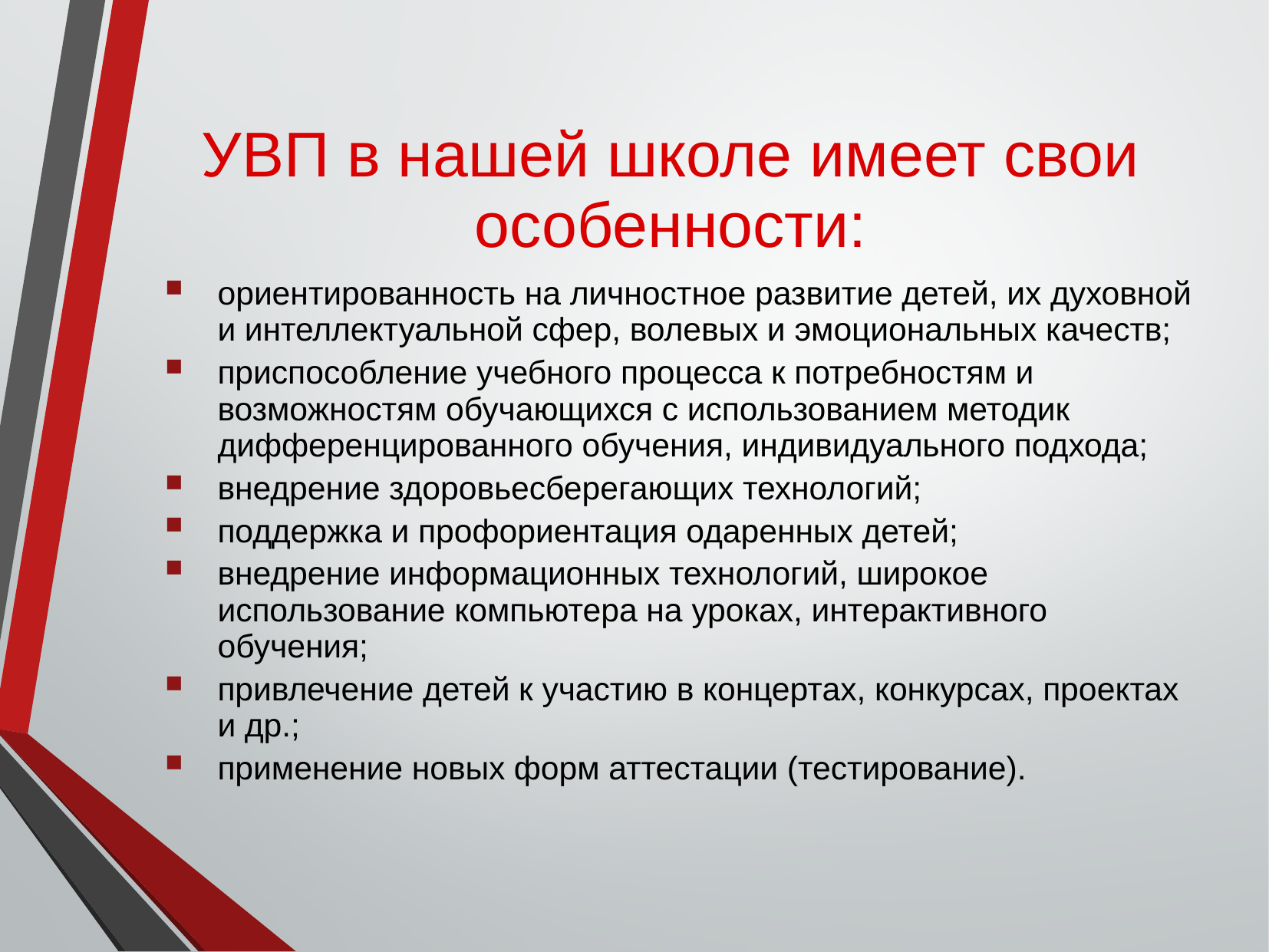

# УВП в нашей школе имеет свои особенности:
ориентированность на личностное развитие детей, их духовной и интеллектуальной сфер, волевых и эмоциональных качеств;
приспособление учебного процесса к потребностям и возможностям обучающихся с использованием методик дифференцированного обучения, индивидуального подхода;
внедрение здоровьесберегающих технологий;
поддержка и профориентация одаренных детей;
внедрение информационных технологий, широкое использование компьютера на уроках, интерактивного обучения;
привлечение детей к участию в концертах, конкурсах, проектах и др.;
применение новых форм аттестации (тестирование).